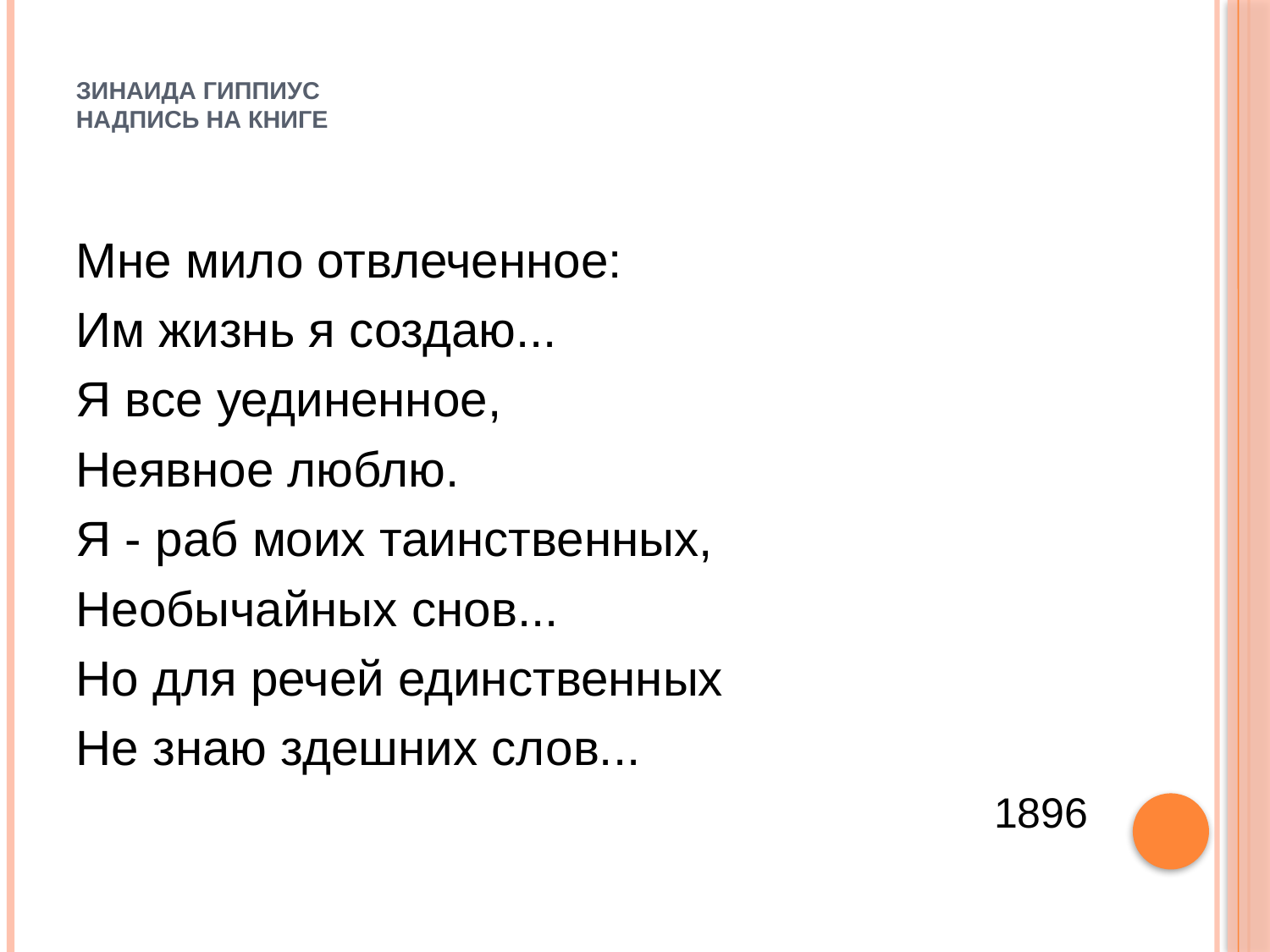

# Зинаида Гиппиус НАДПИСЬ НА КНИГЕ
Мне мило отвлеченное:
Им жизнь я создаю...
Я все уединенное,
Неявное люблю.
Я - раб моих таинственных,
Необычайных снов...
Но для речей единственных
Не знаю здешних слов...
1896